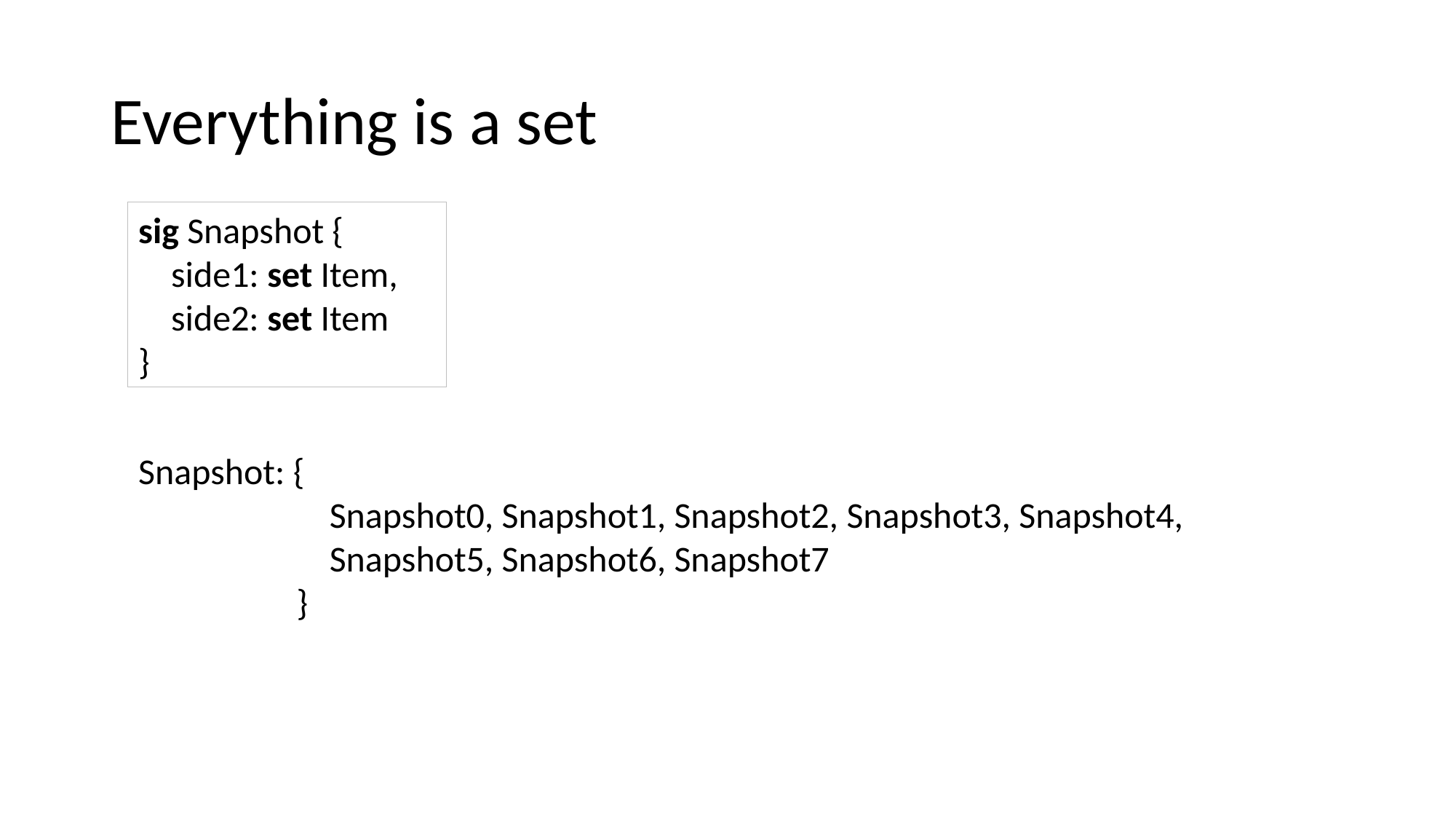

# Everything is a set
sig Snapshot {
    side1: set Item,
    side2: set Item
}
Snapshot: {
	          Snapshot0, Snapshot1, Snapshot2, Snapshot3, Snapshot4,
 	          Snapshot5, Snapshot6, Snapshot7
           	      }